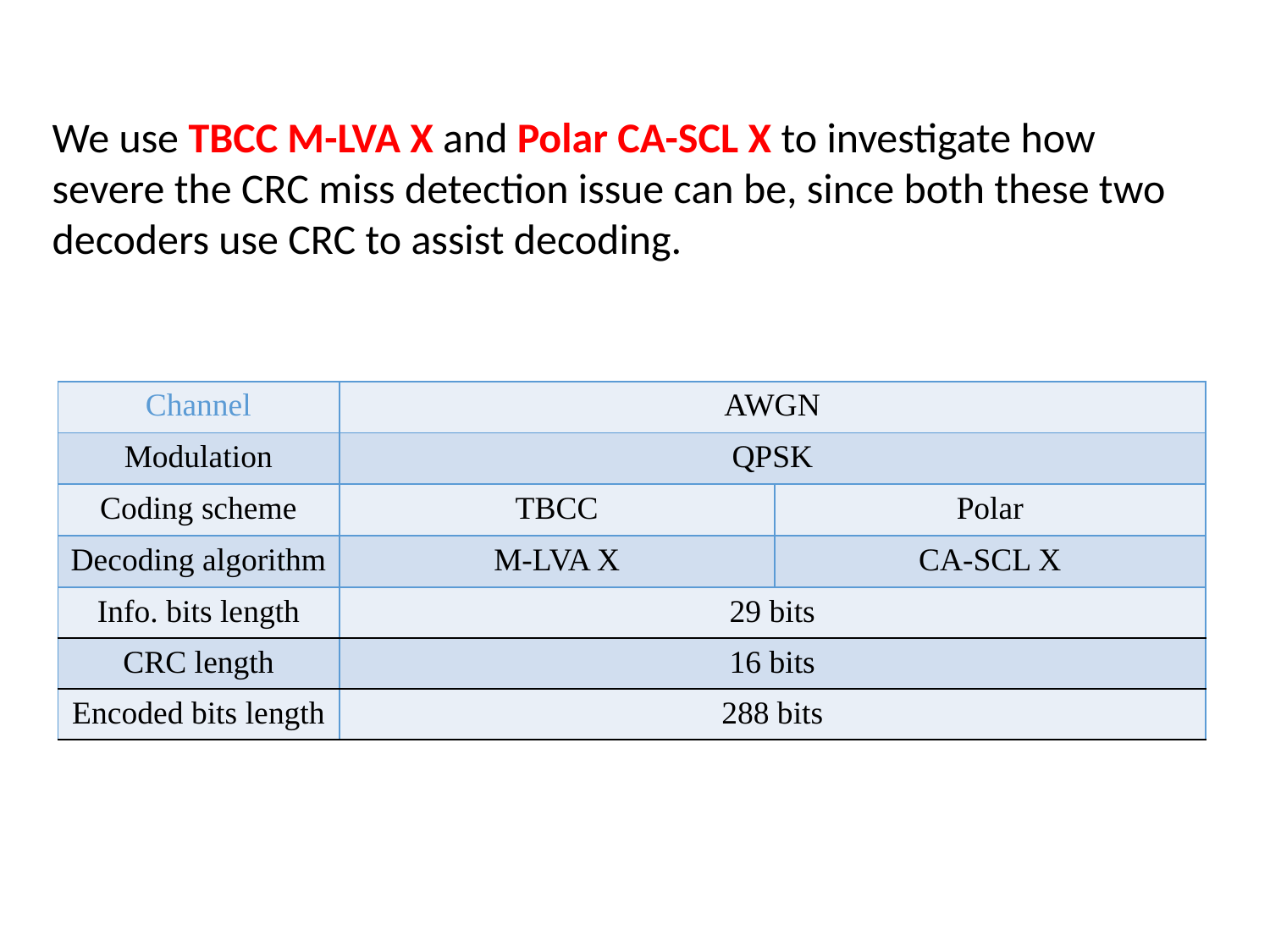

We use TBCC M-LVA X and Polar CA-SCL X to investigate how severe the CRC miss detection issue can be, since both these two decoders use CRC to assist decoding.
| Channel | AWGN |  |
| --- | --- | --- |
| Modulation | QPSK |  |
| Coding scheme | TBCC | Polar |
| Decoding algorithm | M-LVA X | CA-SCL X |
| Info. bits length | 29 bits |  |
| CRC length | 16 bits |  |
| Encoded bits length | 288 bits |  |